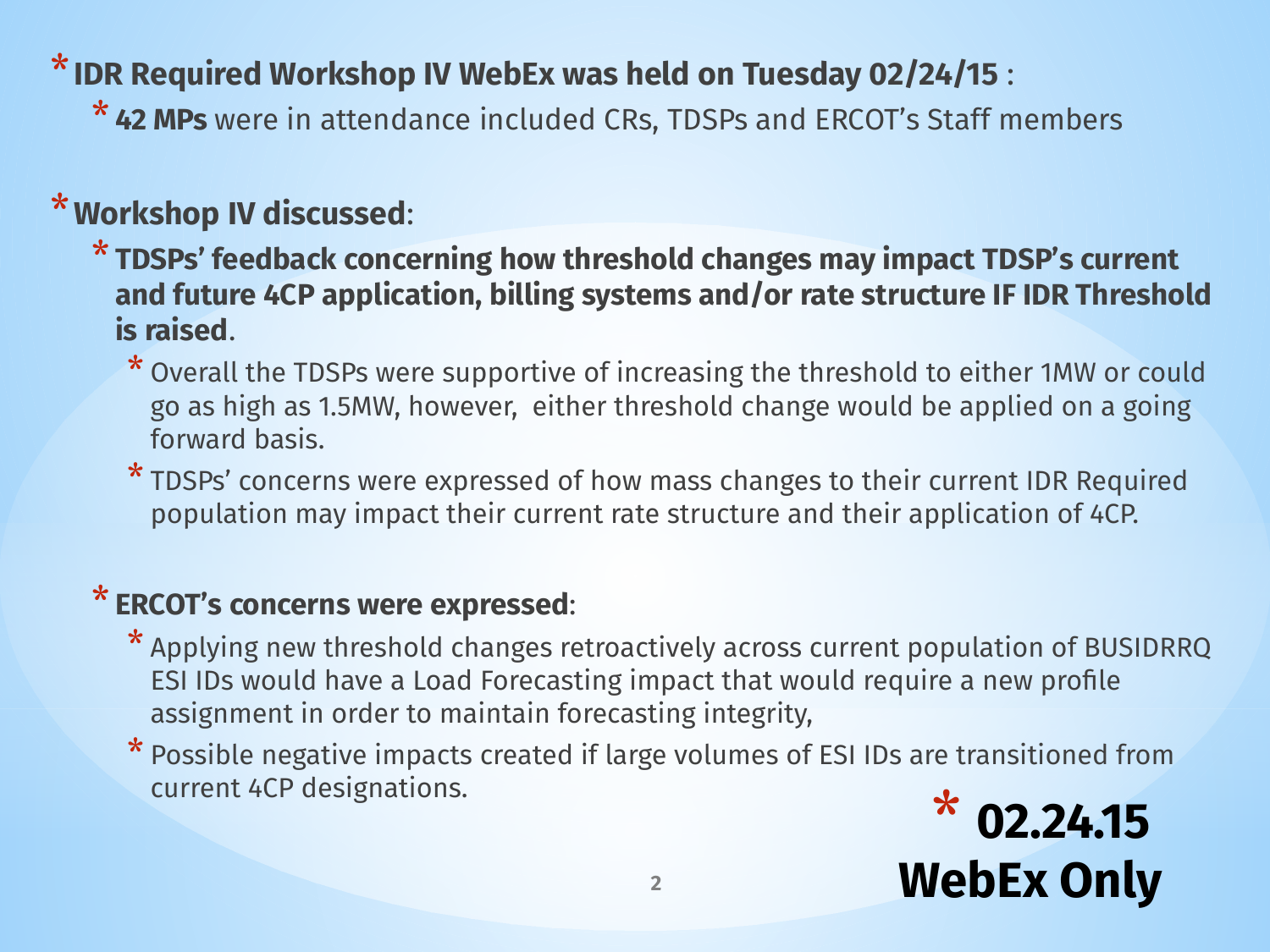

IDR Required Workshop IV WebEx was held on Tuesday 02/24/15 :
42 MPs were in attendance included CRs, TDSPs and ERCOT’s Staff members

Workshop IV discussed:
TDSPs’ feedback concerning how threshold changes may impact TDSP’s current and future 4CP application, billing systems and/or rate structure IF IDR Threshold is raised.
Overall the TDSPs were supportive of increasing the threshold to either 1MW or could go as high as 1.5MW, however,  either threshold change would be applied on a going forward basis.
TDSPs’ concerns were expressed of how mass changes to their current IDR Required population may impact their current rate structure and their application of 4CP.

ERCOT’s concerns were expressed:
Applying new threshold changes retroactively across current population of BUSIDRRQ ESI IDs would have a Load Forecasting impact that would require a new profile assignment in order to maintain forecasting integrity,
Possible negative impacts created if large volumes of ESI IDs are transitioned from current 4CP designations.
# 02.24.15 WebEx Only
2